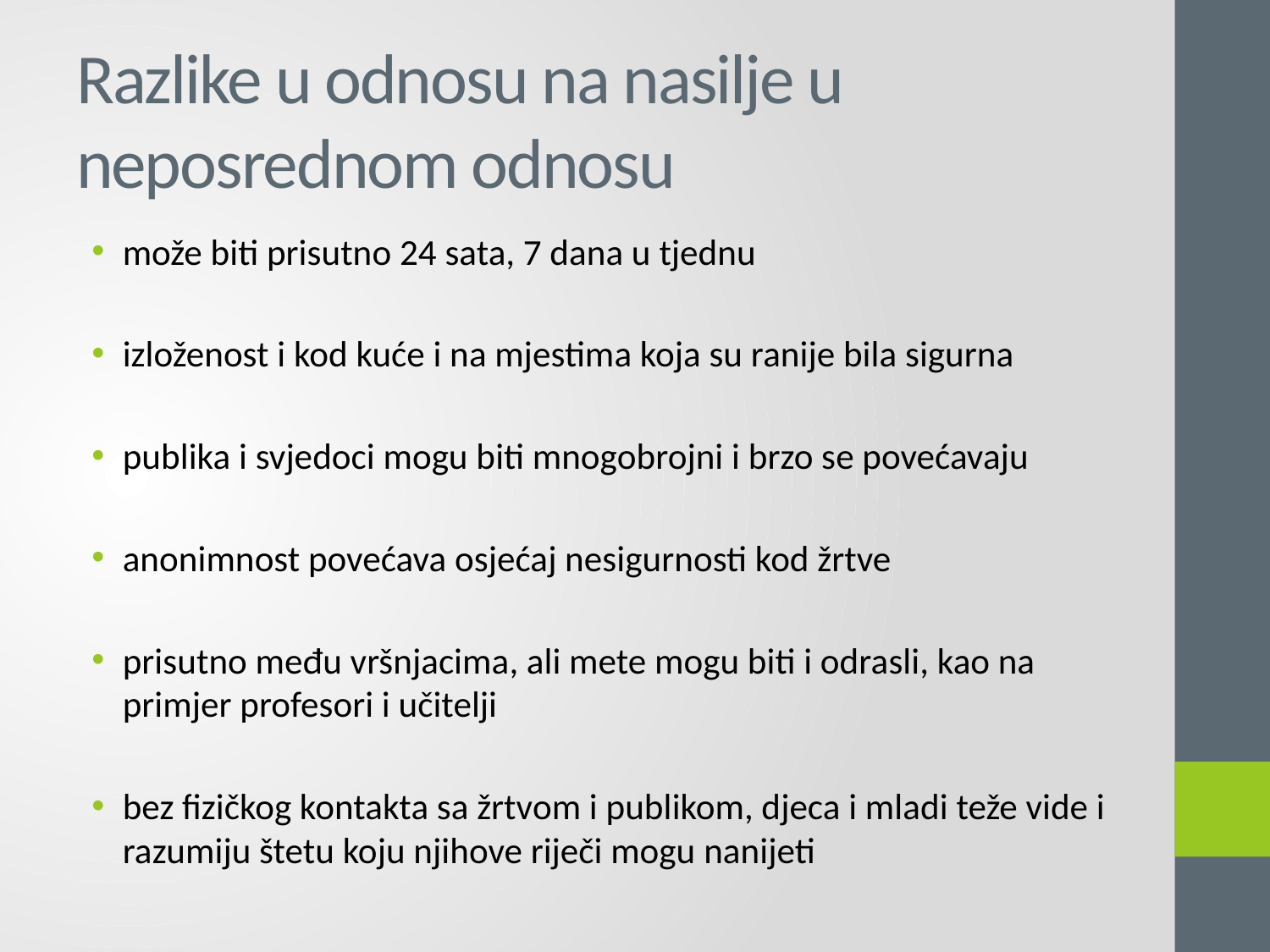

# Razlike u odnosu na nasilje u neposrednom odnosu
može biti prisutno 24 sata, 7 dana u tjednu

izloženost i kod kuće i na mjestima koja su ranije bila sigurna

publika i svjedoci mogu biti mnogobrojni i brzo se povećavaju

anonimnost povećava osjećaj nesigurnosti kod žrtve

prisutno među vršnjacima, ali mete mogu biti i odrasli, kao na primjer profesori i učitelji

bez fizičkog kontakta sa žrtvom i publikom, djeca i mladi teže vide i razumiju štetu koju njihove riječi mogu nanijeti